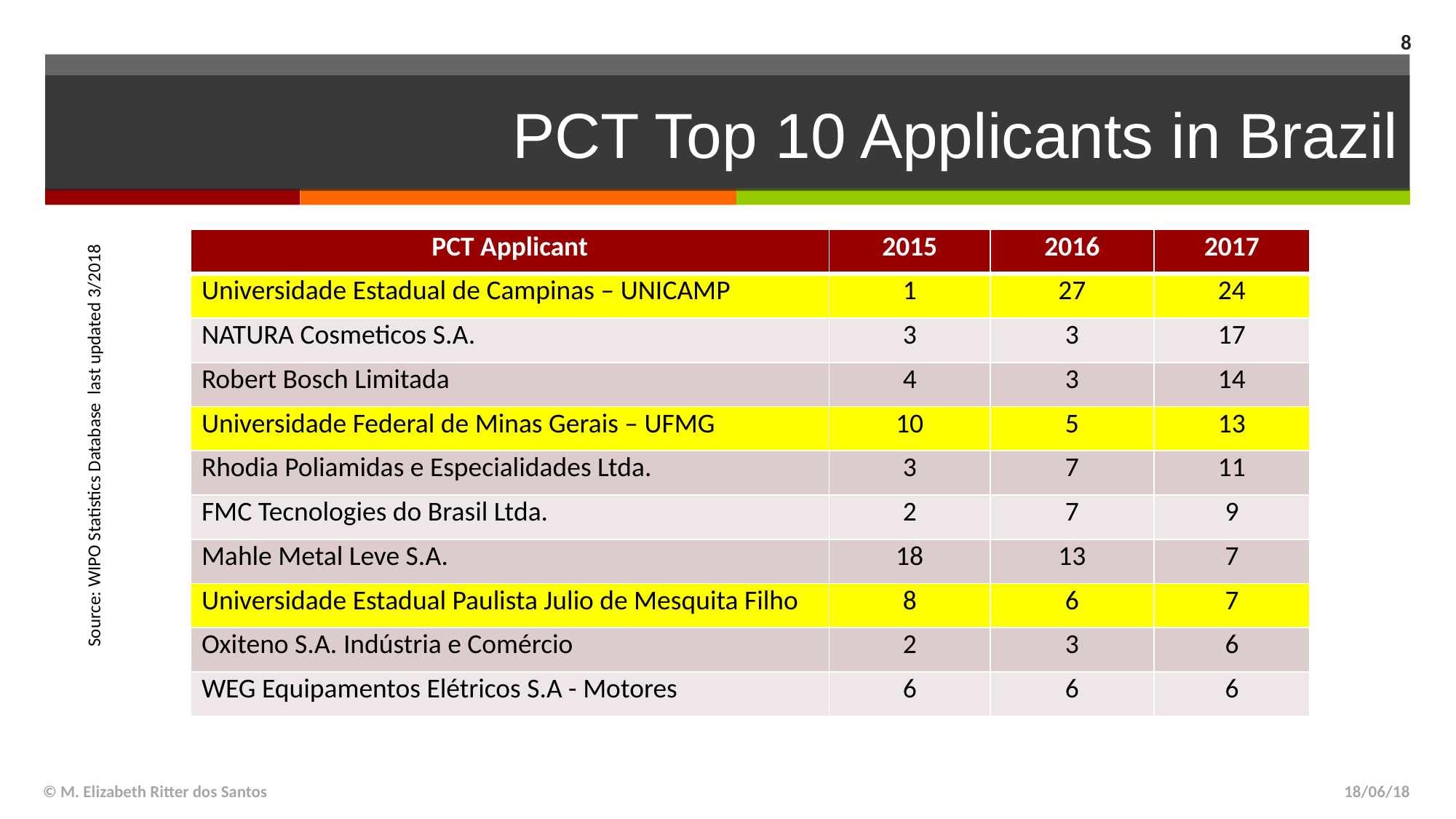

8
# PCT Top 10 Applicants in Brazil
| PCT Applicant | 2015 | 2016 | 2017 |
| --- | --- | --- | --- |
| Universidade Estadual de Campinas – UNICAMP | 1 | 27 | 24 |
| NATURA Cosmeticos S.A. | 3 | 3 | 17 |
| Robert Bosch Limitada | 4 | 3 | 14 |
| Universidade Federal de Minas Gerais – UFMG | 10 | 5 | 13 |
| Rhodia Poliamidas e Especialidades Ltda. | 3 | 7 | 11 |
| FMC Tecnologies do Brasil Ltda. | 2 | 7 | 9 |
| Mahle Metal Leve S.A. | 18 | 13 | 7 |
| Universidade Estadual Paulista Julio de Mesquita Filho | 8 | 6 | 7 |
| Oxiteno S.A. Indústria e Comércio | 2 | 3 | 6 |
| WEG Equipamentos Elétricos S.A - Motores | 6 | 6 | 6 |
Source: WIPO Statistics Database  last updated 3/2018
© M. Elizabeth Ritter dos Santos
18/06/18